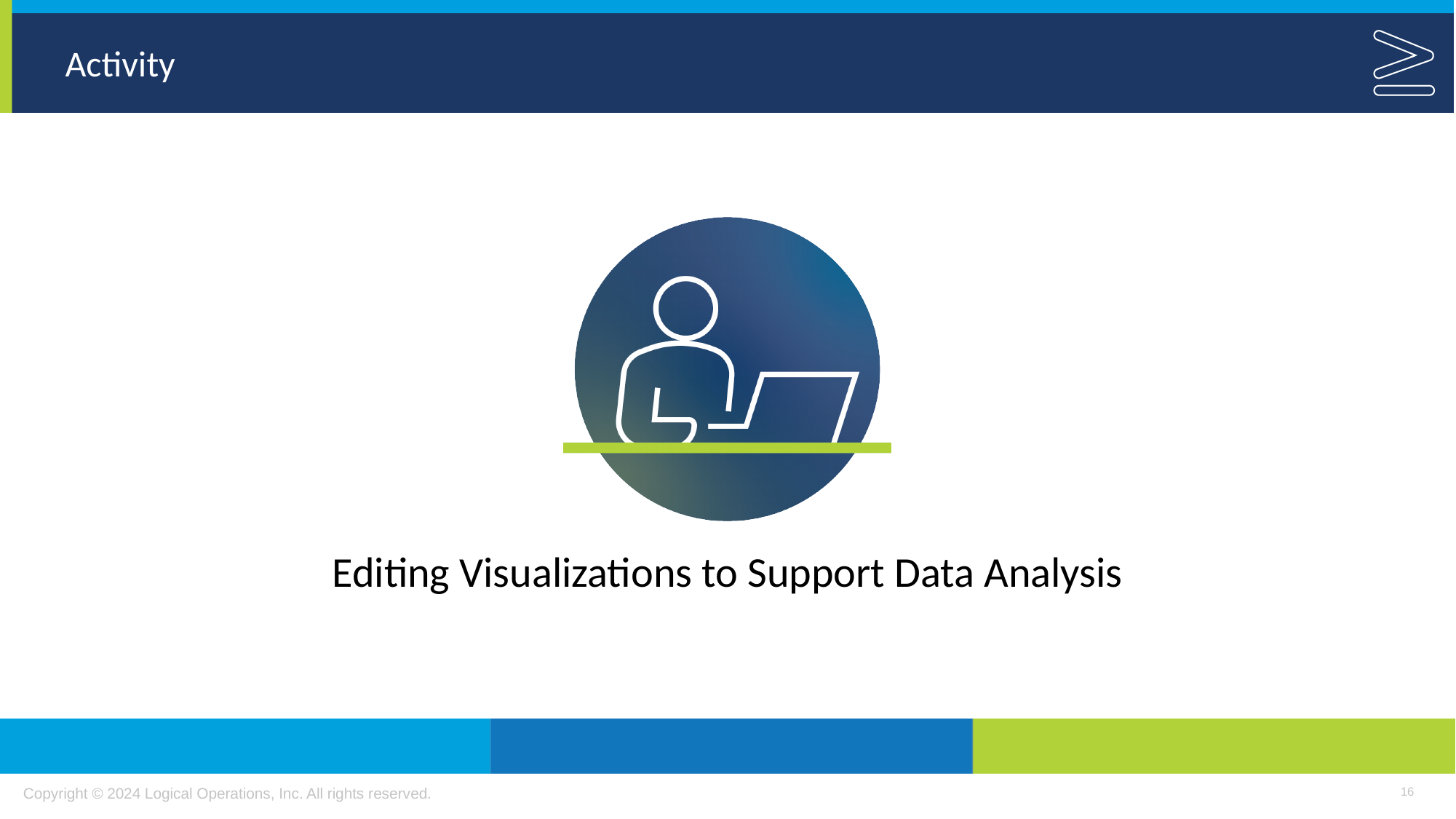

Editing Visualizations to Support Data Analysis
16